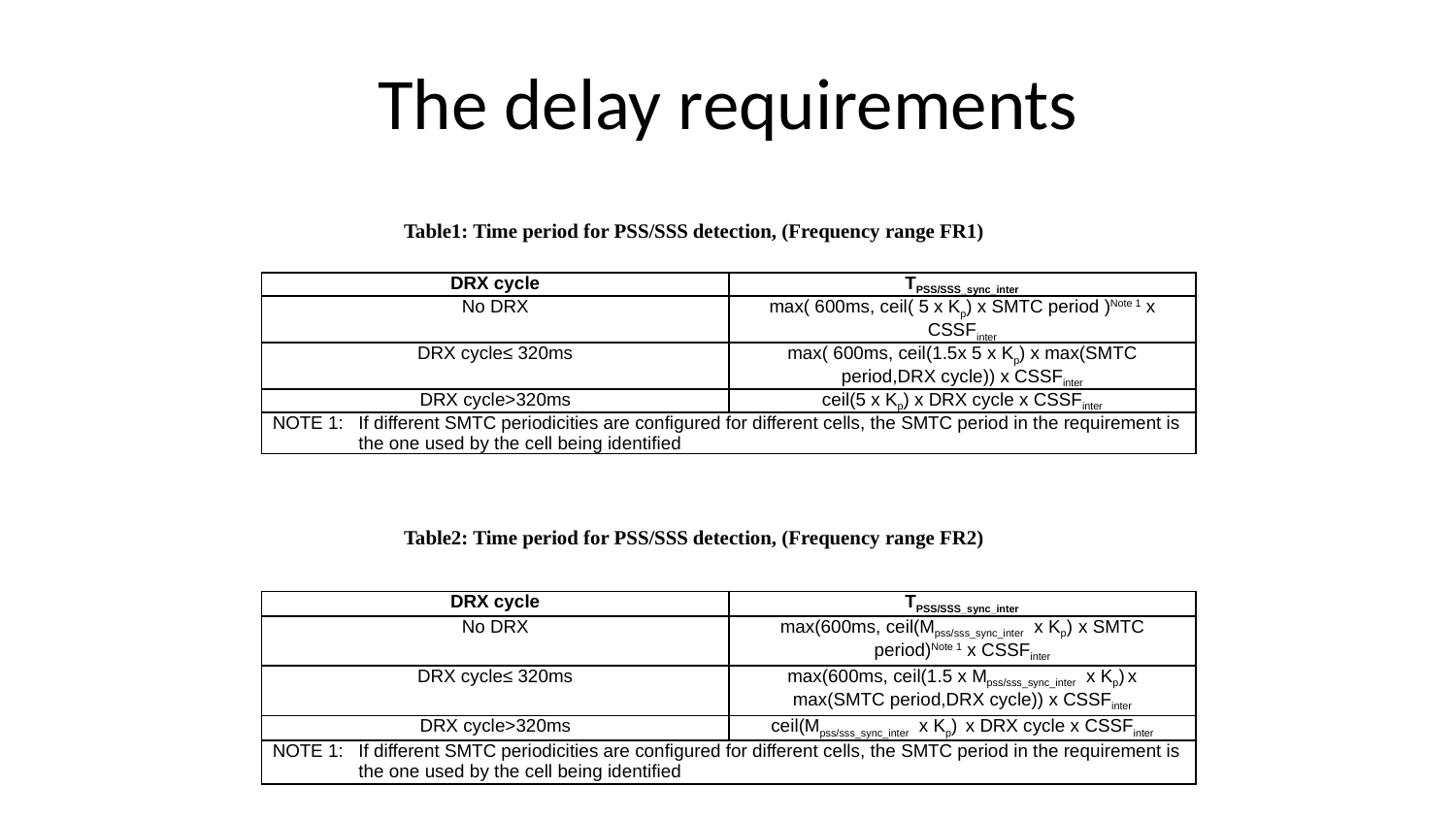

# The delay requirements
Table1: Time period for PSS/SSS detection, (Frequency range FR1)
| DRX cycle | TPSS/SSS\_sync\_inter |
| --- | --- |
| No DRX | max( 600ms, ceil( 5 x Kp) x SMTC period )Note 1 x CSSFinter |
| DRX cycle≤ 320ms | max( 600ms, ceil(1.5x 5 x Kp) x max(SMTC period,DRX cycle)) x CSSFinter |
| DRX cycle>320ms | ceil(5 x Kp) x DRX cycle x CSSFinter |
| NOTE 1: If different SMTC periodicities are configured for different cells, the SMTC period in the requirement is the one used by the cell being identified |  |
Table2: Time period for PSS/SSS detection, (Frequency range FR2)
| DRX cycle | TPSS/SSS\_sync\_inter |
| --- | --- |
| No DRX | max(600ms, ceil(Mpss/sss\_sync\_inter x Kp) x SMTC period)Note 1 x CSSFinter |
| DRX cycle≤ 320ms | max(600ms, ceil(1.5 x Mpss/sss\_sync\_inter x Kp) x max(SMTC period,DRX cycle)) x CSSFinter |
| DRX cycle>320ms | ceil(Mpss/sss\_sync\_inter x Kp) x DRX cycle x CSSFinter |
| NOTE 1: If different SMTC periodicities are configured for different cells, the SMTC period in the requirement is the one used by the cell being identified |  |